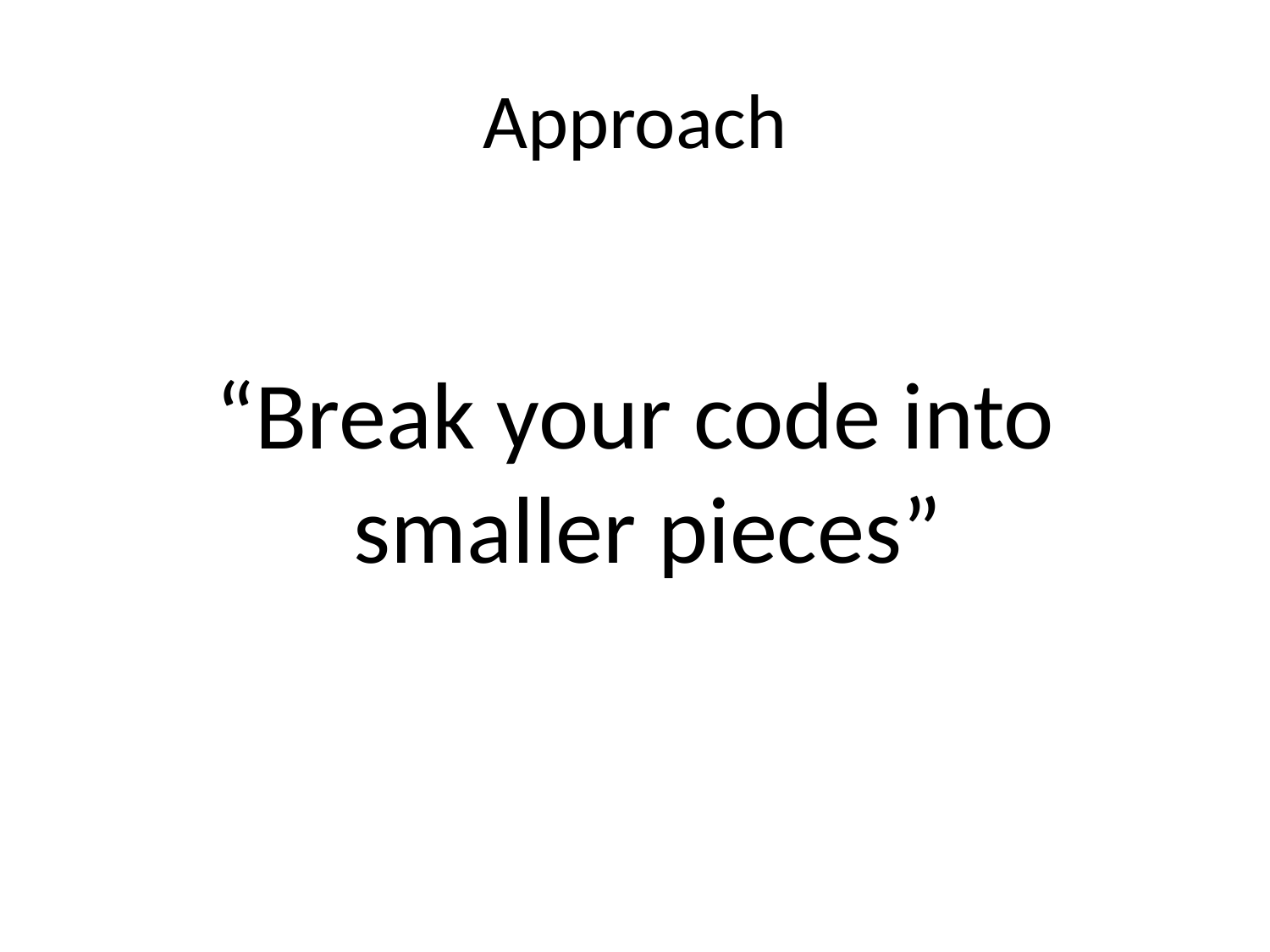

# Approach

“Break your code into smaller pieces”